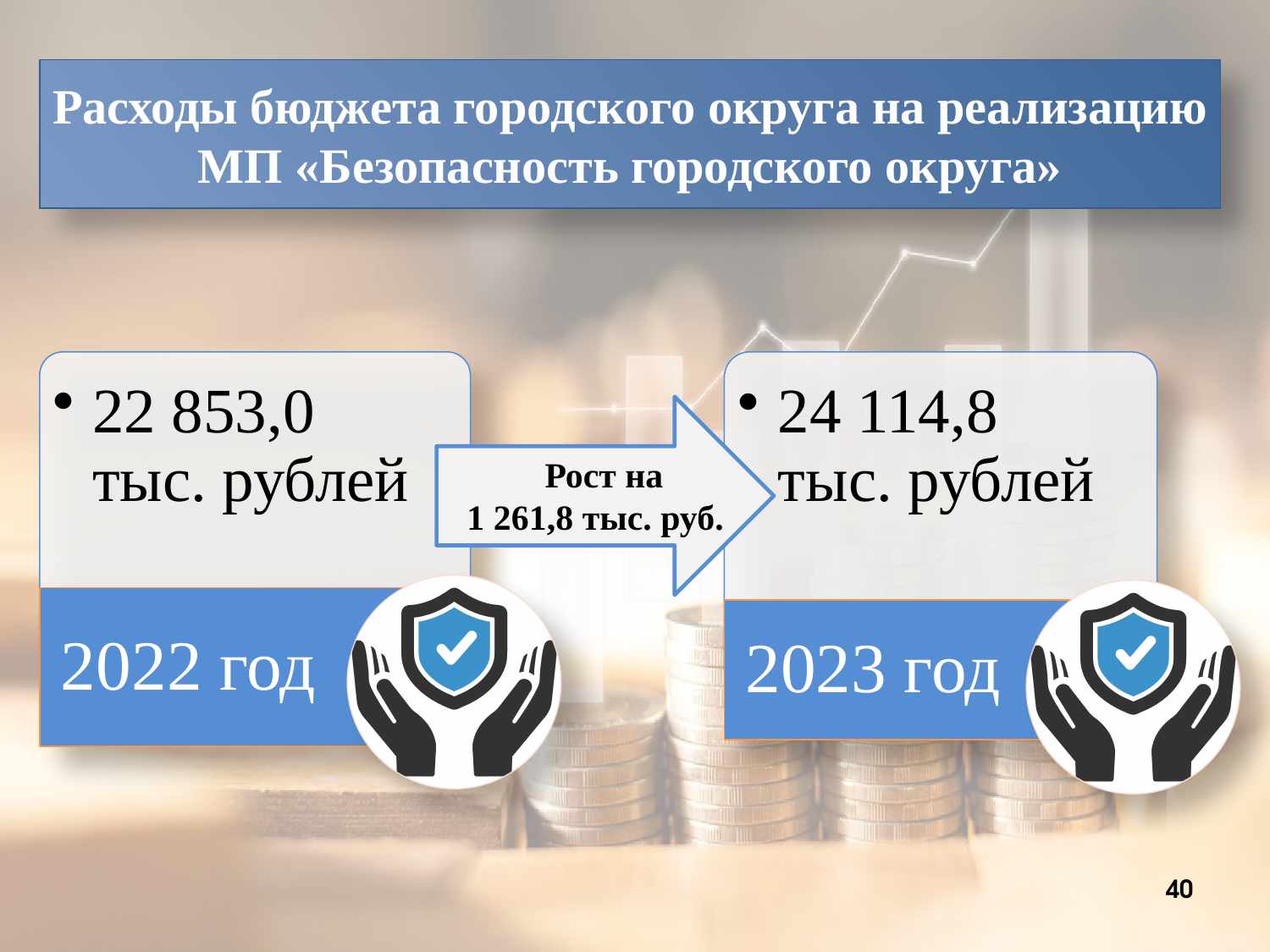

Расходы бюджета городского округа на реализацию МП «Безопасность городского округа»
22 853,0  тыс. рублей
2022 год
24 114,8  тыс. рублей
2023 год

  Рост на
1 261,8 тыс. руб.
40